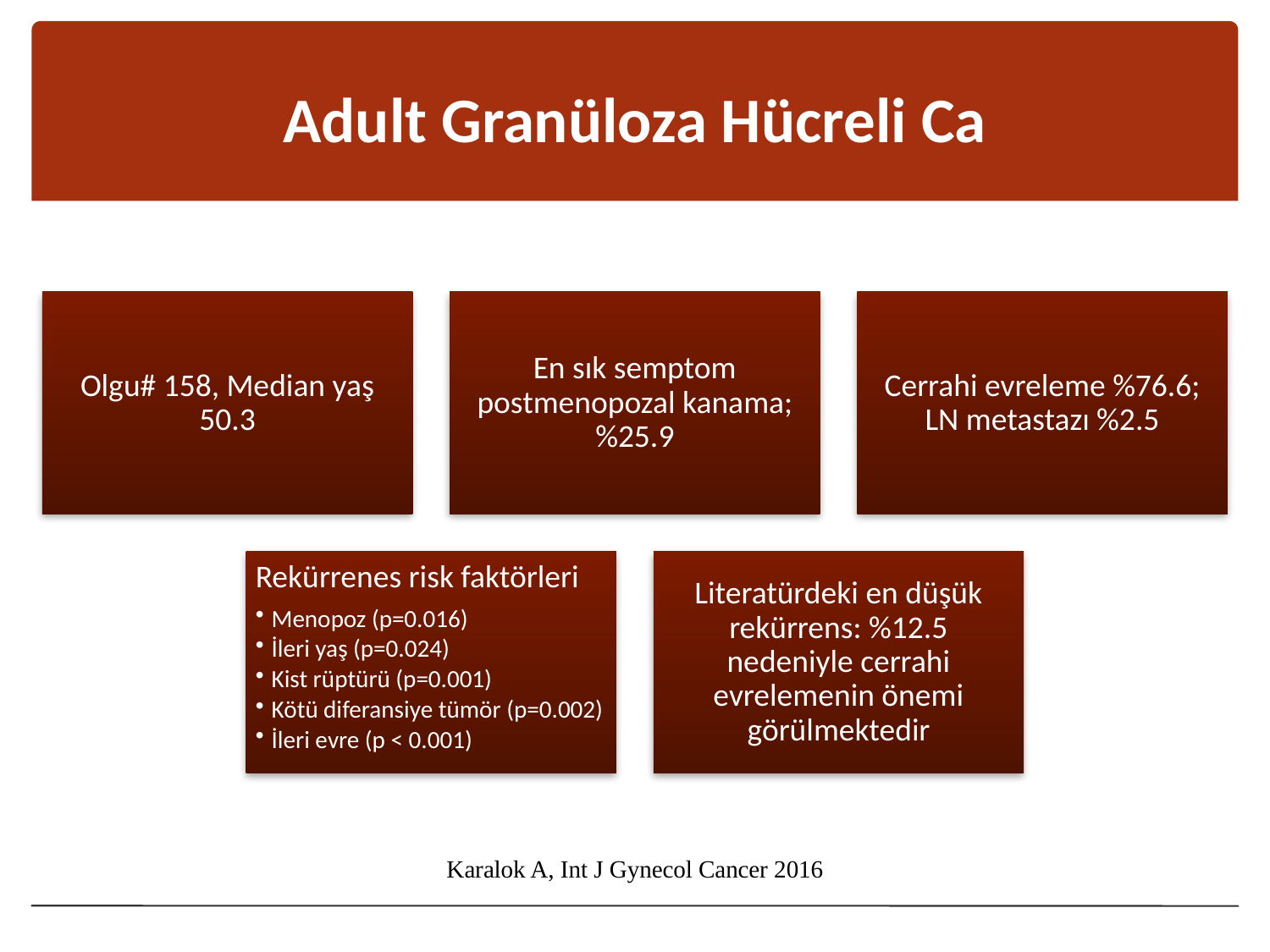

# Adult Granüloza Hücreli Ca
Olgu# 158, Median yaş 50.3
En sık semptom postmenopozal kanama; %25.9
Cerrahi evreleme %76.6; LN metastazı %2.5
Rekürrenes risk faktörleri
Menopoz (p=0.016)
İleri yaş (p=0.024)
Kist rüptürü (p=0.001)
Kötü diferansiye tümör (p=0.002)
İleri evre (p < 0.001)
Literatürdeki en düşük rekürrens: %12.5 nedeniyle cerrahi evrelemenin önemi görülmektedir
Karalok A, Int J Gynecol Cancer 2016